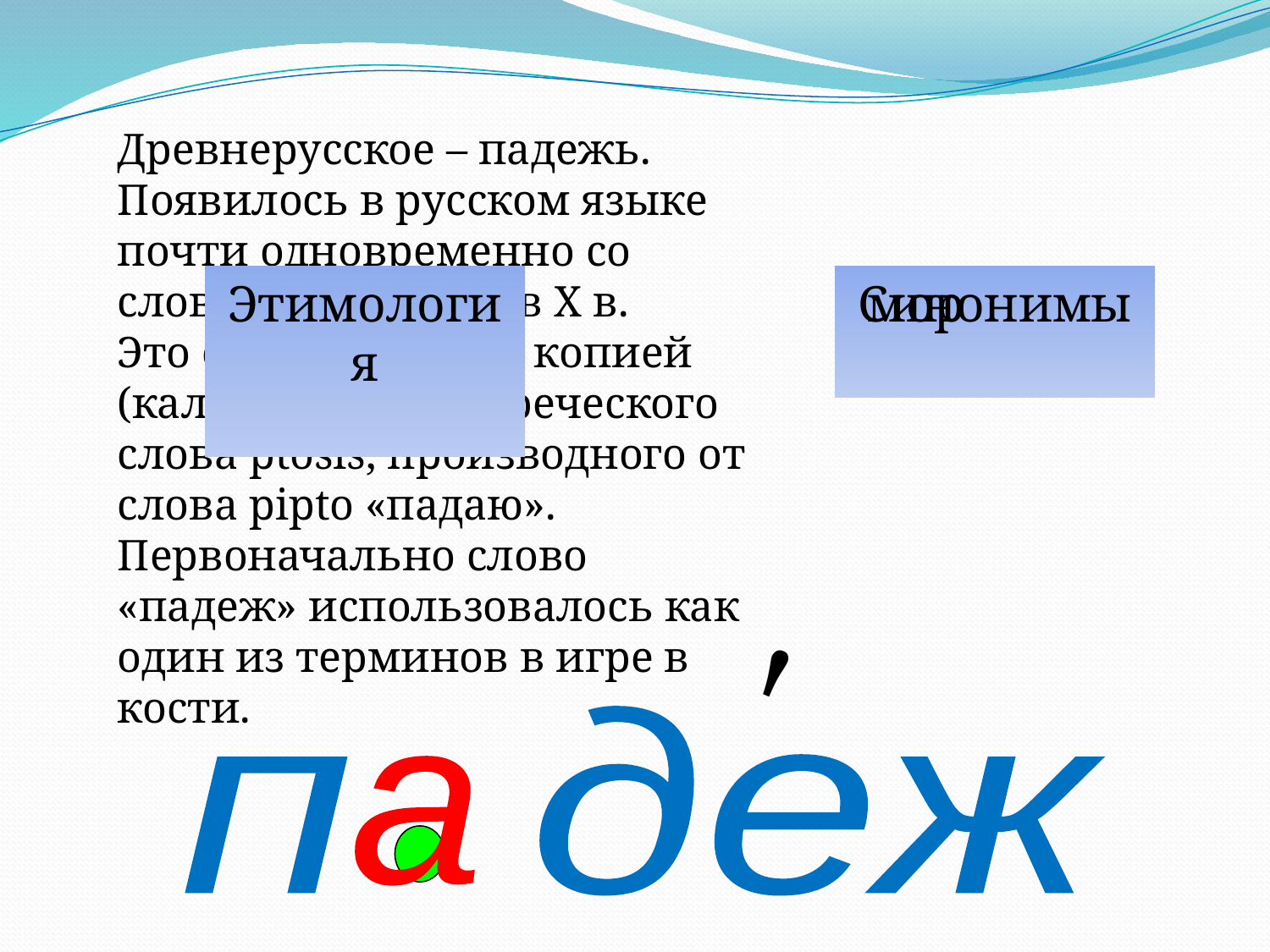

Древнерусское – падежь.
Появилось в русском языке почти одновременно со словом «падать» – в X в.
Это слово является копией (калькой) древнегреческого слова ptosis, производного от слова pipto «падаю». Первоначально слово «падеж» использовалось как один из терминов в игре в кости.
Этимология

Синонимы

мор
′
п  деж
а